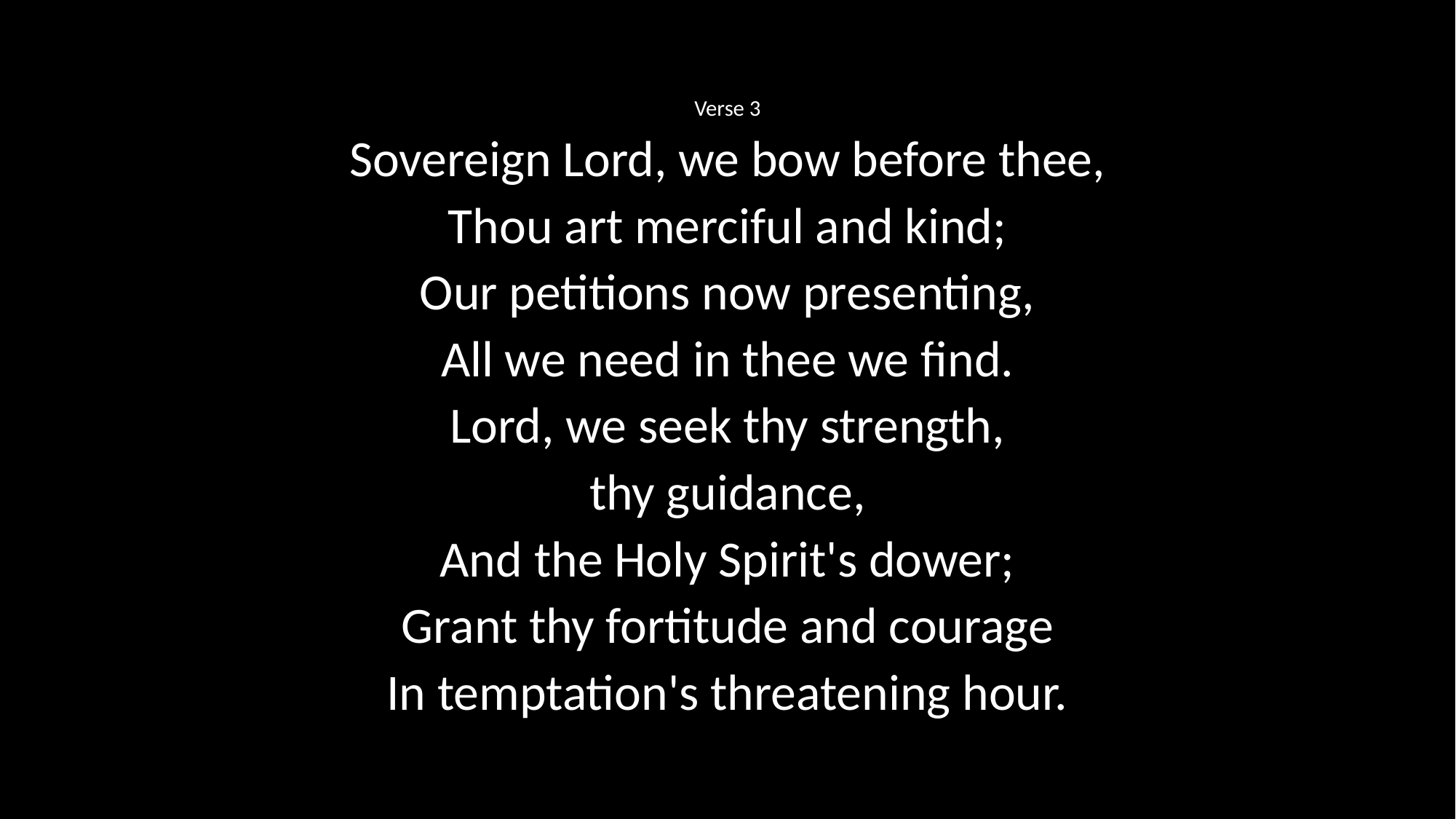

Verse 3
Sovereign Lord, we bow before thee,
Thou art merciful and kind;
Our petitions now presenting,
All we need in thee we find.
Lord, we seek thy strength,
thy guidance,
And the Holy Spirit's dower;
Grant thy fortitude and courage
In temptation's threatening hour.